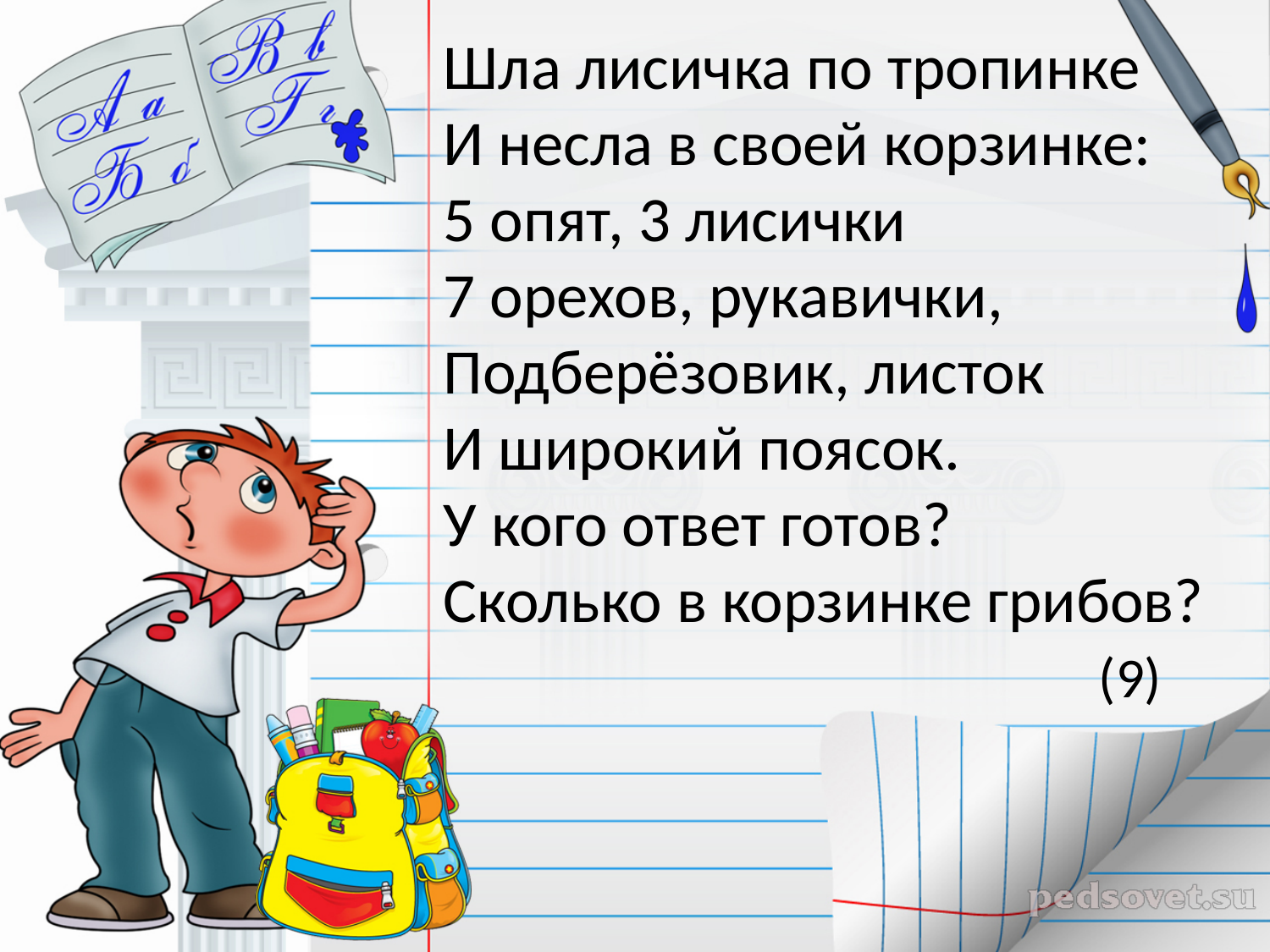

Шла лисичка по тропинке
 И несла в своей корзинке:
 5 опят, 3 лисички
 7 орехов, рукавички,
 Подберёзовик, листок
 И широкий поясок.
 У кого ответ готов?
 Сколько в корзинке грибов?
                                                (9)